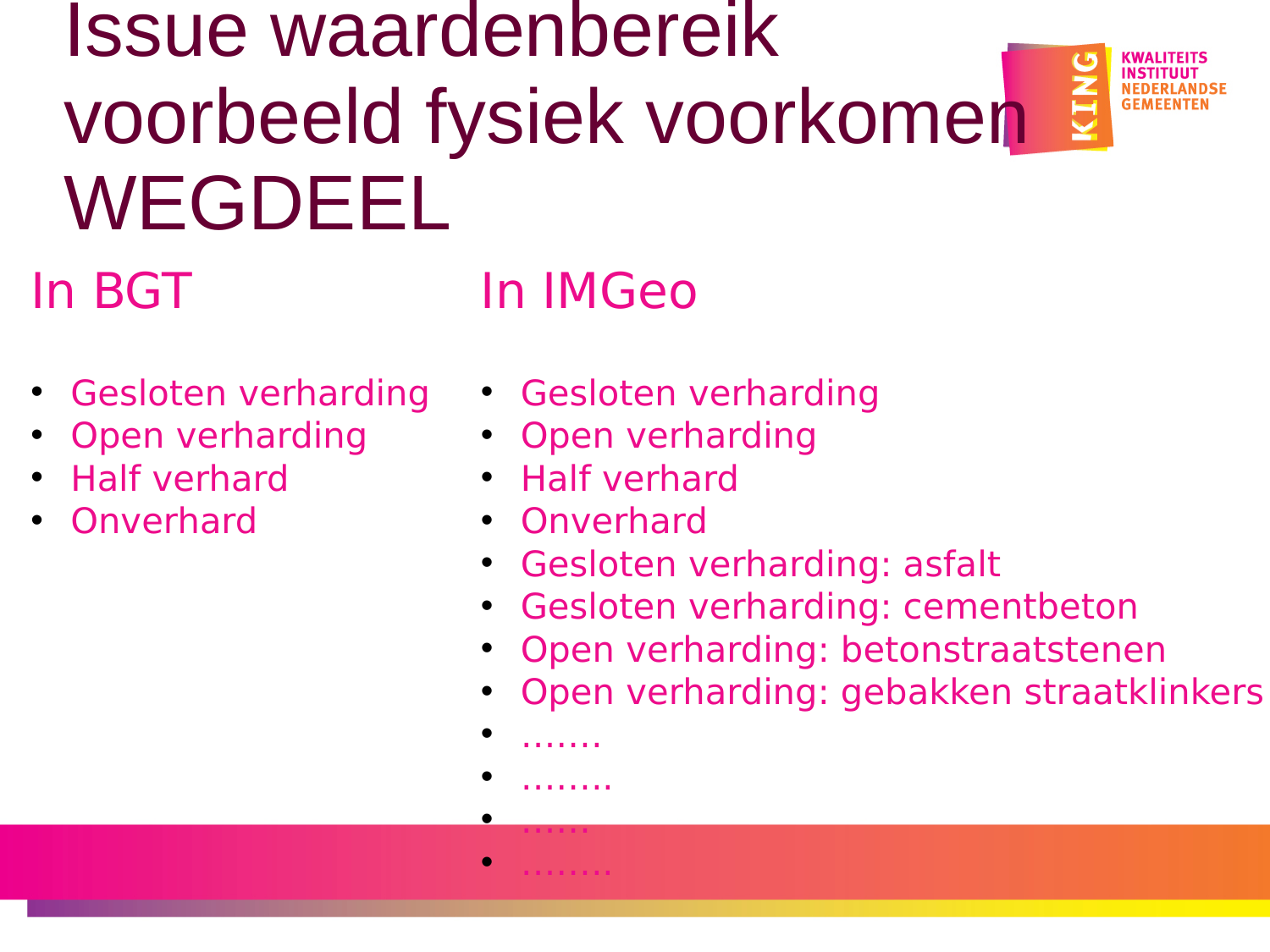

# Issue waardenbereik voorbeeld fysiek voorkomen WEGDEEL

In BGT

Gesloten verharding
Open verharding
Half verhard
Onverhard

In IMGeo

Gesloten verharding
Open verharding
Half verhard
Onverhard
Gesloten verharding: asfalt
Gesloten verharding: cementbeton
Open verharding: betonstraatstenen
Open verharding: gebakken straatklinkers
…….
……..
……
……..